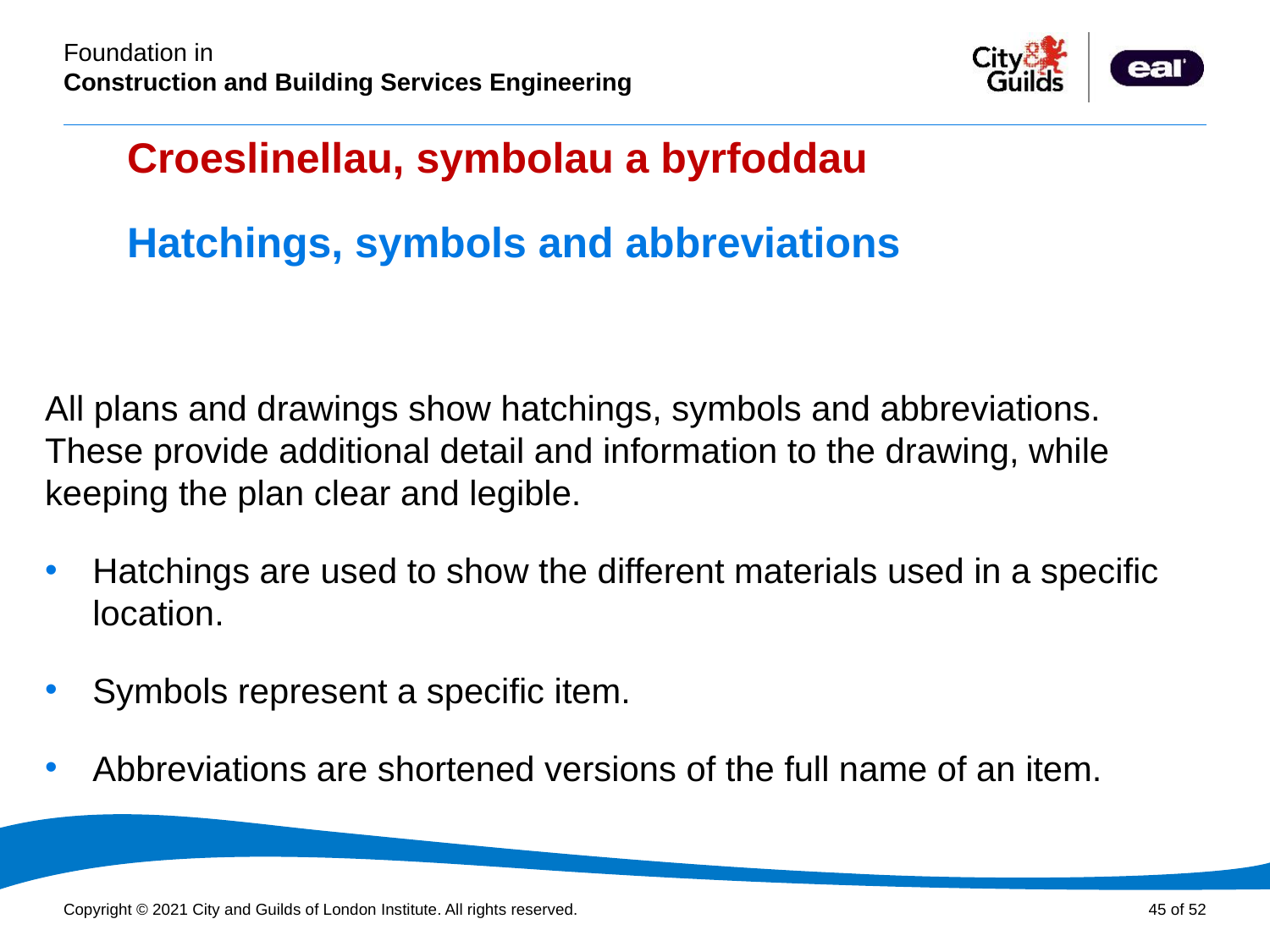

Croeslinellau, symbolau a byrfoddau
# Hatchings, symbols and abbreviations
All plans and drawings show hatchings, symbols and abbreviations. These provide additional detail and information to the drawing, while keeping the plan clear and legible.
Hatchings are used to show the different materials used in a specific location.
Symbols represent a specific item.
Abbreviations are shortened versions of the full name of an item.